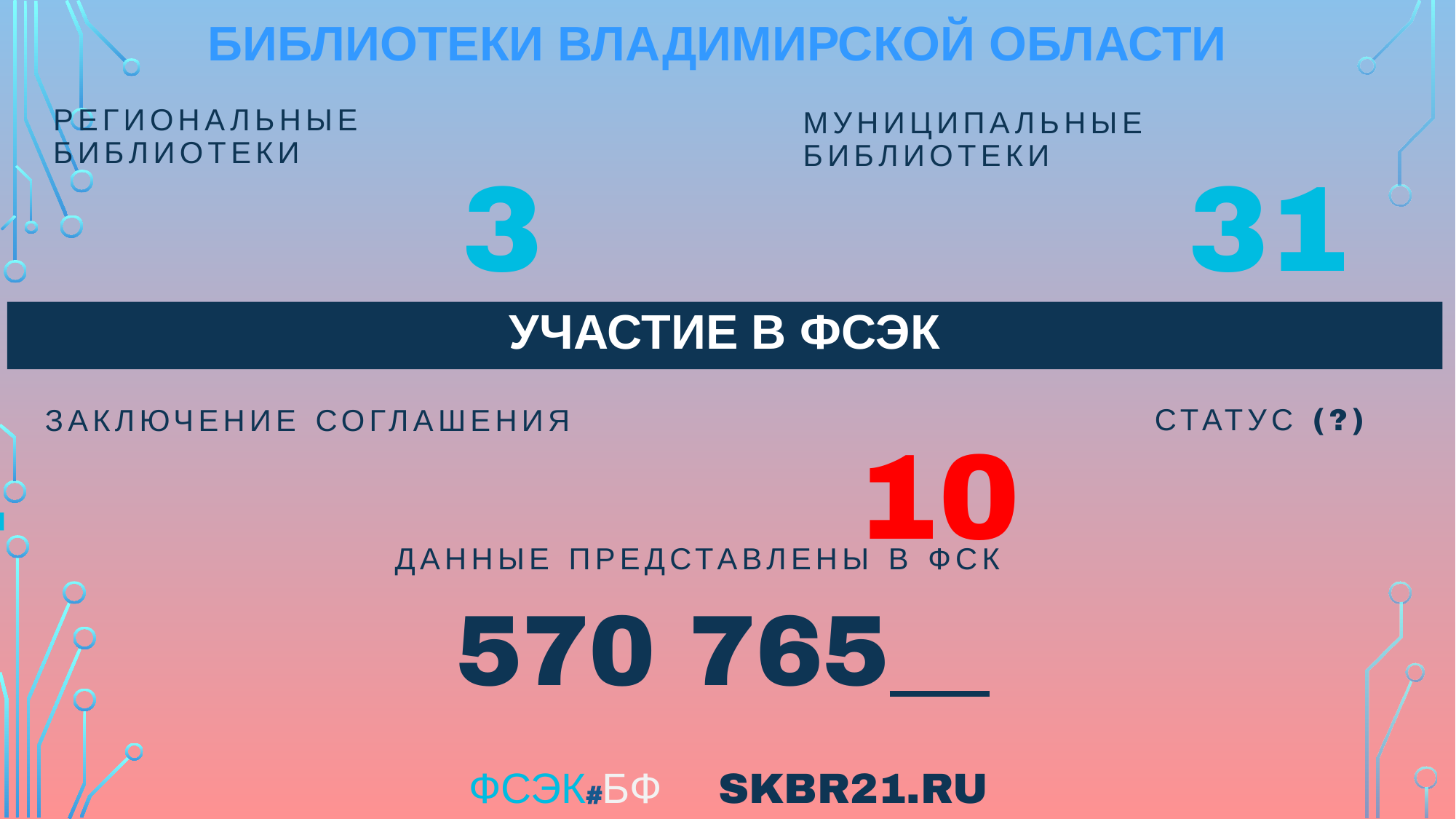

БИБЛИОТЕКИ Владимирской области
региональные
библиотеки
МУНИЦИПАЛЬНЫЕ БИБЛИОТЕКИ
           3                31

УЧАСТИЕ В ФСЭК
СТАТУС (?)
заключение соглашения
        10

        24

ДАННЫЕ ПРЕДСТАВЛЕНЫ в ФСК
570 765

ФСЭК#БФ    SKBR21.ru